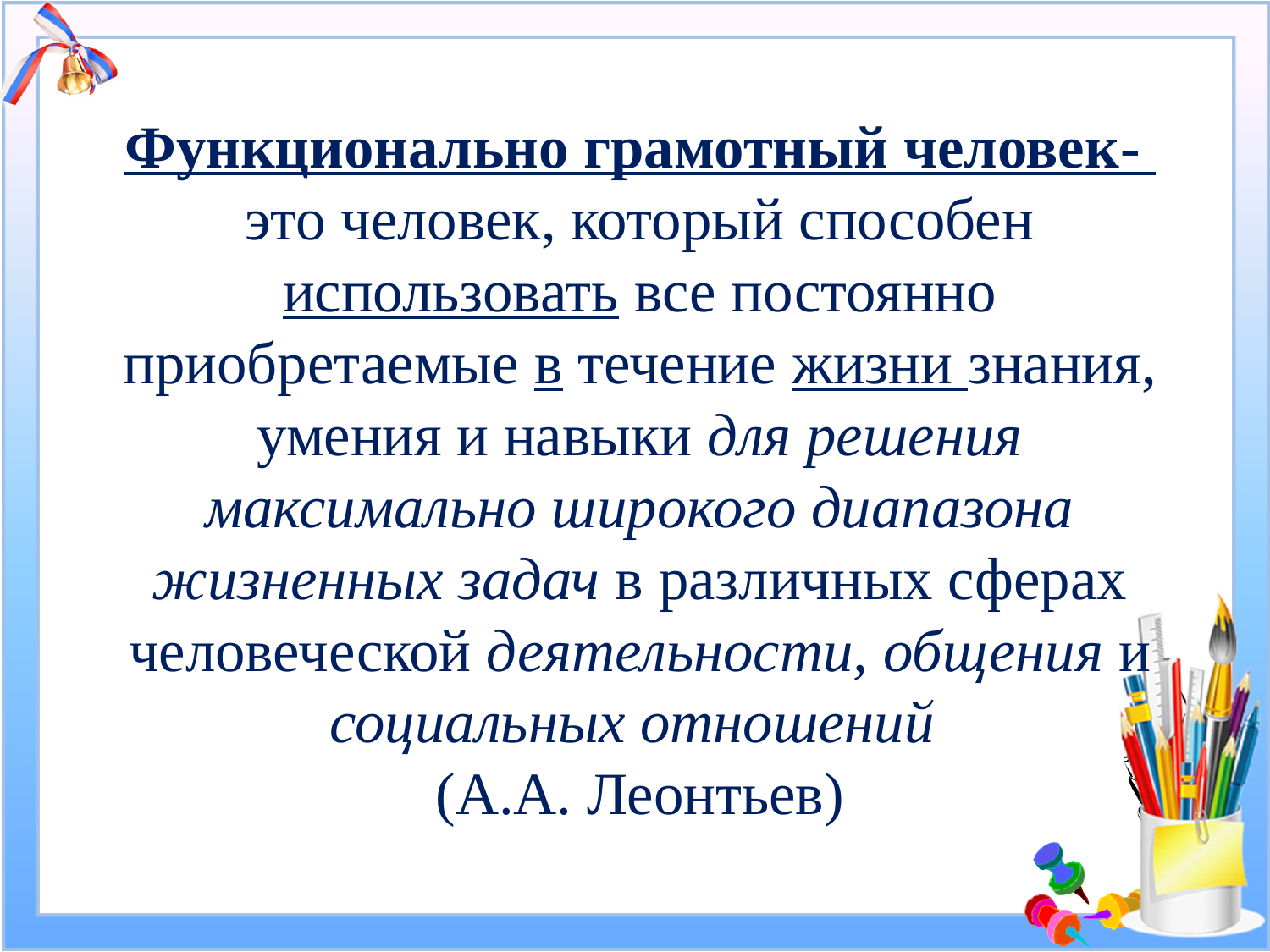

Функционально грамотный человек-
это человек, который способен использовать все постоянно приобретаемые в течение жизни знания, умения и навыки для решения максимально широкого диапазона жизненных задач в различных сферах человеческой деятельности, общения и социальных отношений
(А.А. Леонтьев)

#